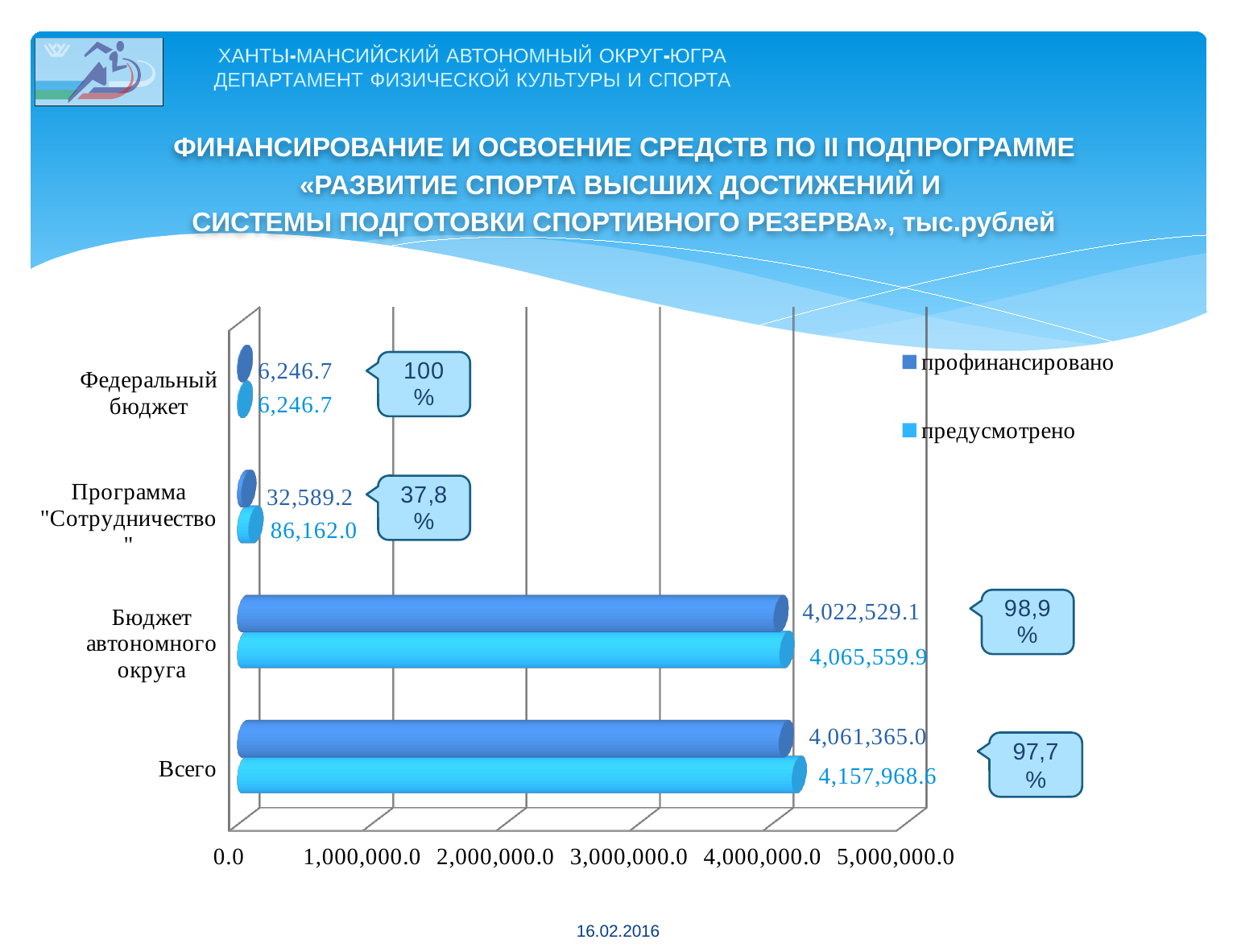

ХАНТЫ-МАНСИЙСКИЙ АВТОНОМНЫЙ ОКРУГ-ЮГРА
ДЕПАРТАМЕНТ ФИЗИЧЕСКОЙ КУЛЬТУРЫ И СПОРТА

ФИНАНСИРОВАНИЕ И ОСВОЕНИЕ СРЕДСТВ ПО II ПОДПРОГРАММЕ
«РАЗВИТИЕ СПОРТА ВЫСШИХ ДОСТИЖЕНИЙ И
СИСТЕМЫ ПОДГОТОВКИ СПОРТИВНОГО РЕЗЕРВА», тыс.рублей

[unsupported chart]

97,7%
16.02.2016